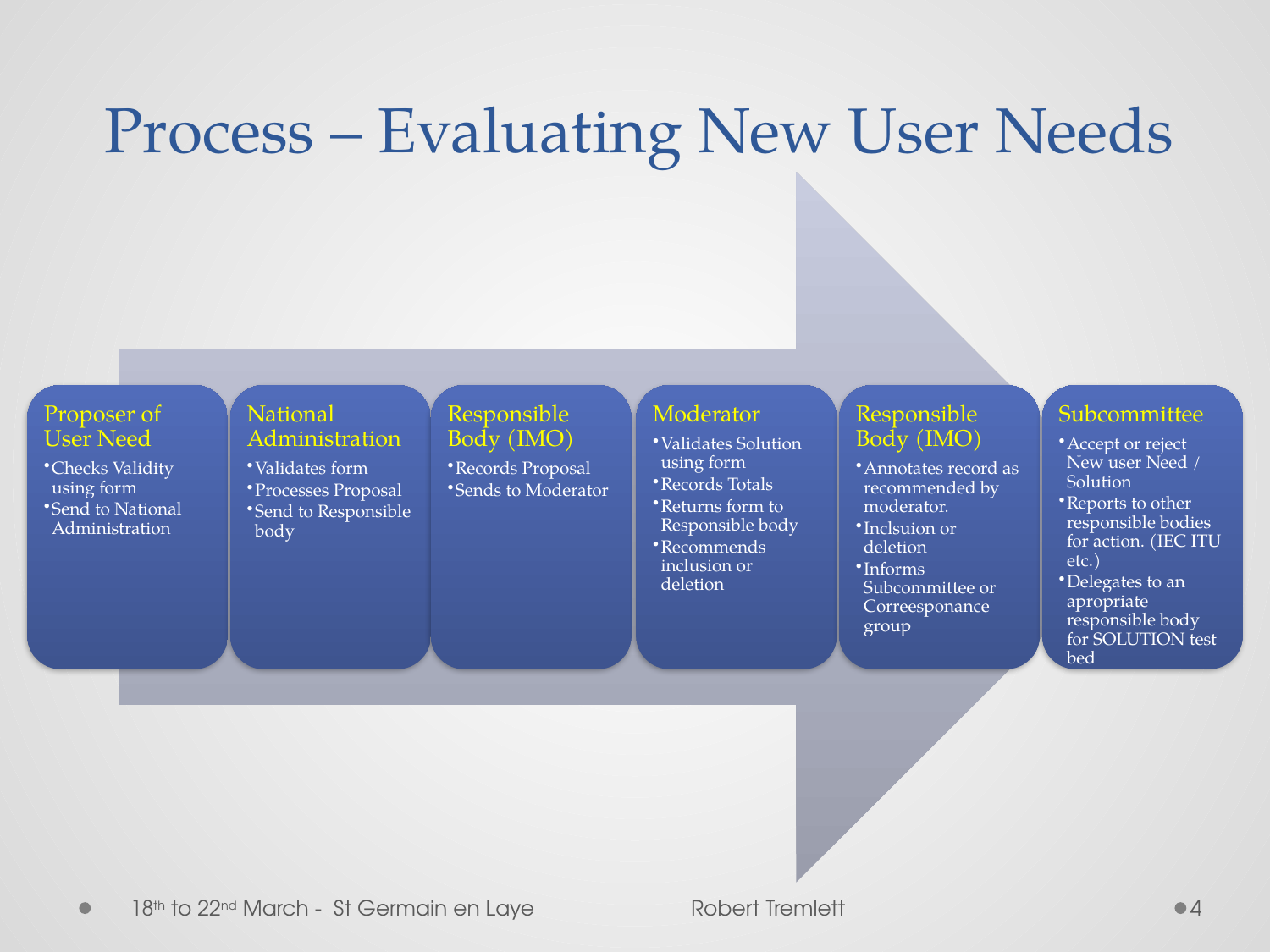

# Process – Evaluating New User Needs

Proposer of User Need
Checks Validity using form
Send to National Administration

National Administration
Validates form
Processes Proposal
Send to Responsible body

Responsible Body (IMO)
Records Proposal
Sends to Moderator

Moderator
Validates Solution using form
Records Totals
Returns form to Responsible body
Recommends inclusion or deletion

Responsible Body (IMO)
Annotates record as recommended by moderator.
Inclsuion or deletion
Informs Subcommittee or Correesponance group

Subcommittee
Accept or reject New user Need / Solution
Reports to other responsible bodies for action. (IEC ITU etc.)
Delegates to an apropriate responsible body for SOLUTION test bed
18th to 22nd March -  St Germain en Laye
Robert Tremlett
4